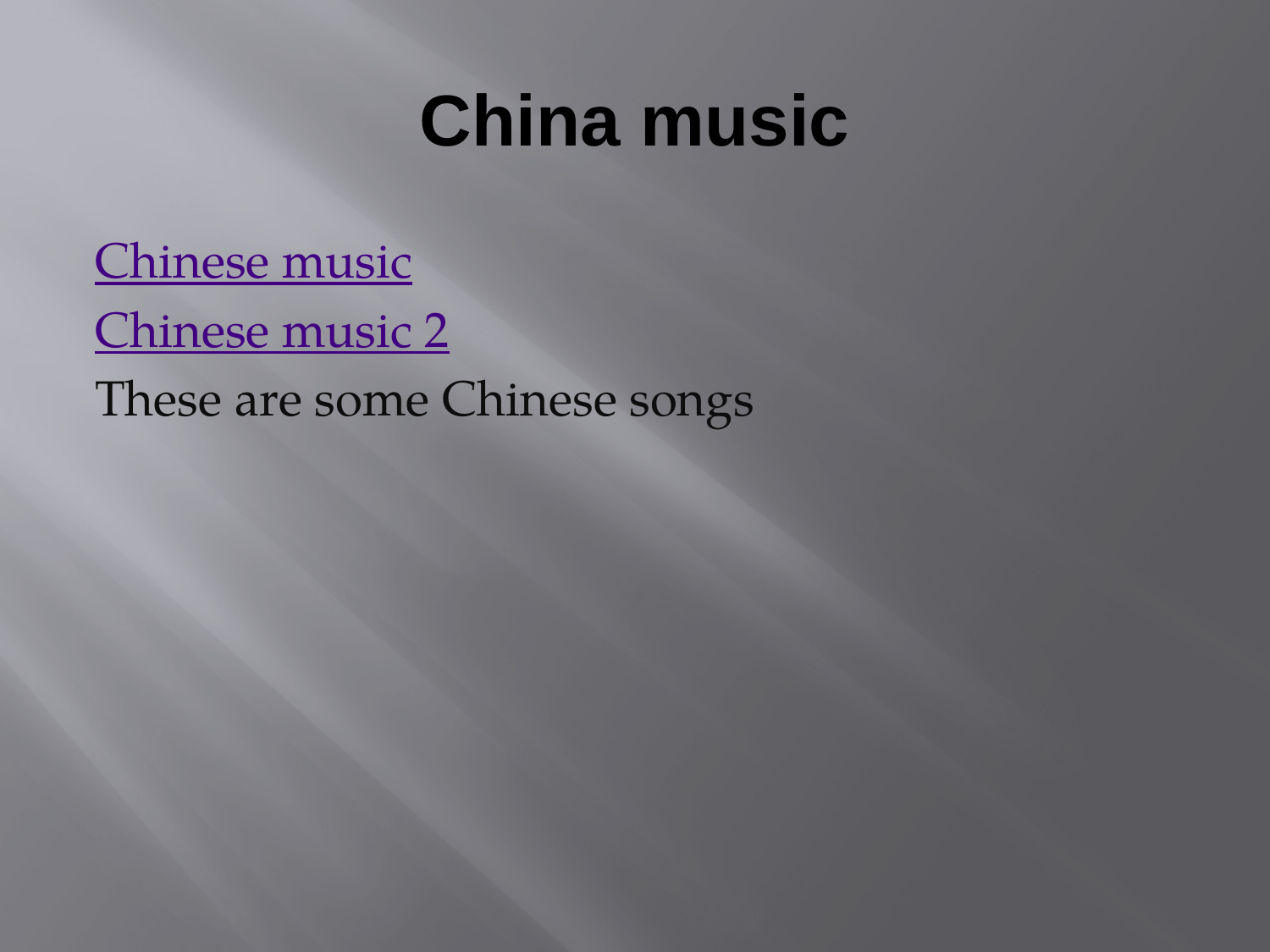

# China music
Chinese music
Chinese music 2
These are some Chinese songs